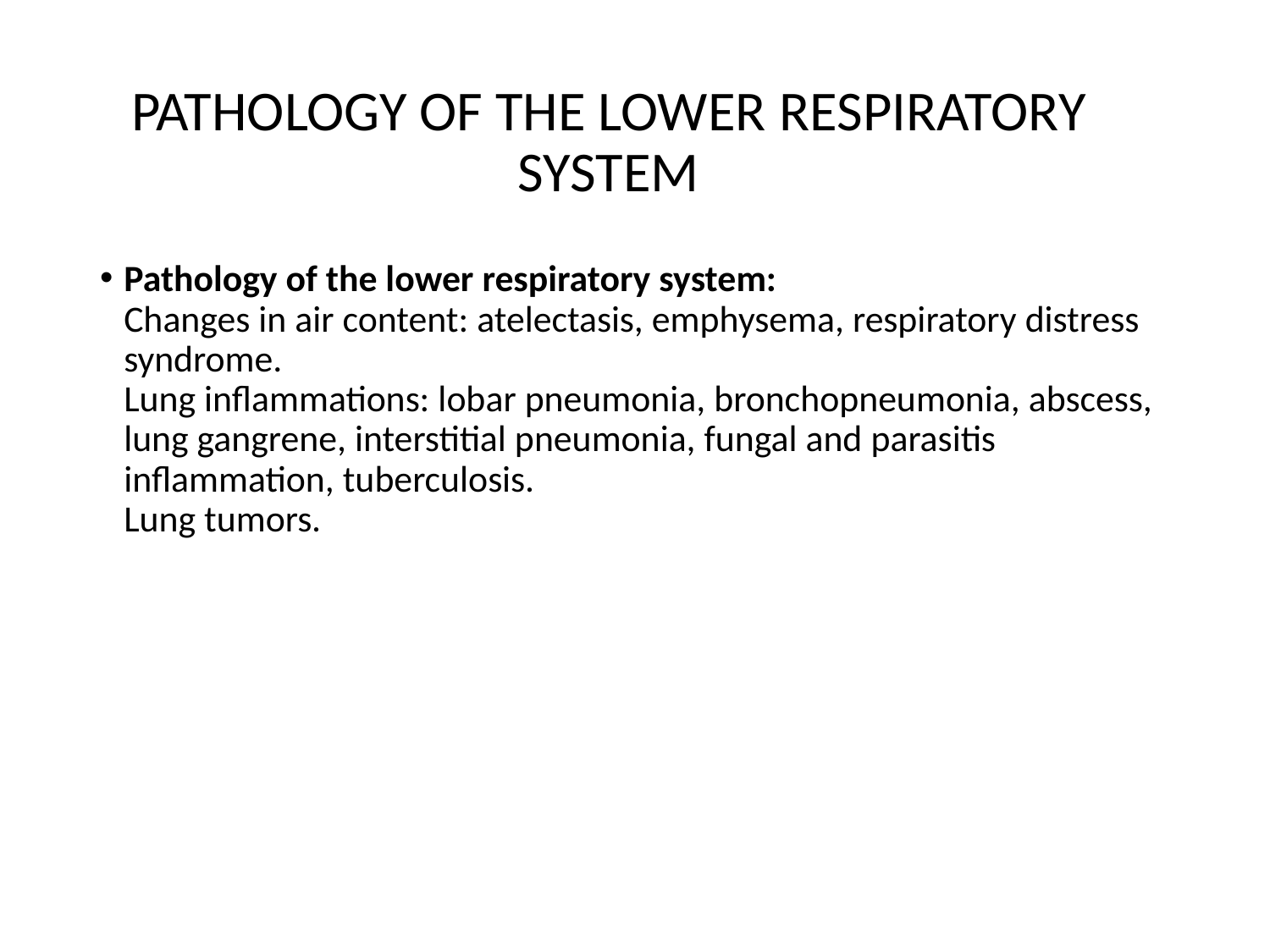

# PATHOLOGY OF THE LOWER RESPIRATORY SYSTEM
Pathology of the lower respiratory system:                                 Changes in air content: atelectasis, emphysema, respiratory distress syndrome.                                                                                                  Lung inflammations: lobar pneumonia, bronchopneumonia, abscess, lung gangrene, interstitial pneumonia, fungal and parasitis inflammation, tuberculosis.                                                                       Lung tumors.